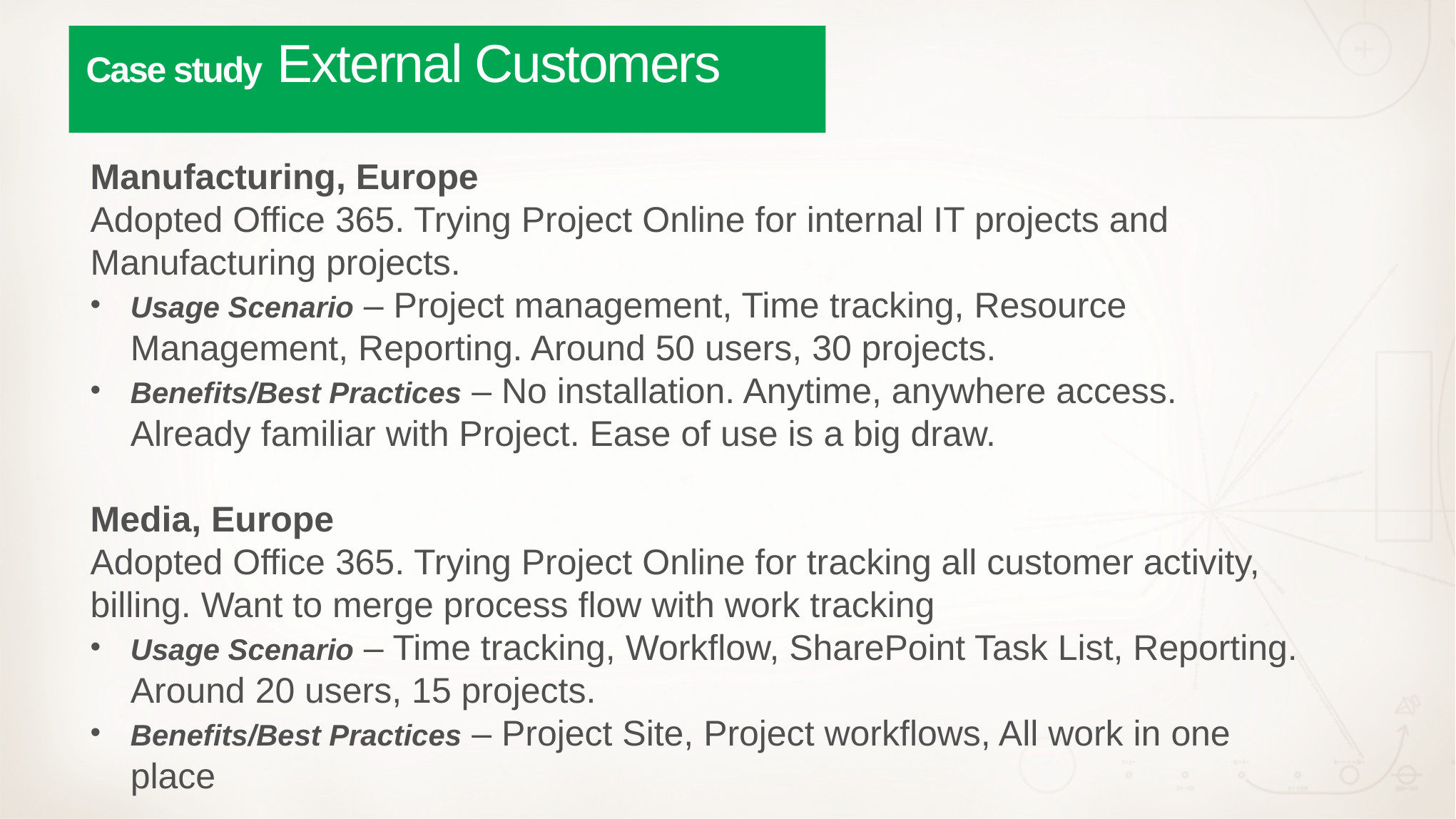

# Case study External Customers
Manufacturing, Europe
Adopted Office 365. Trying Project Online for internal IT projects and Manufacturing projects.
Usage Scenario – Project management, Time tracking, Resource Management, Reporting. Around 50 users, 30 projects.
Benefits/Best Practices – No installation. Anytime, anywhere access. Already familiar with Project. Ease of use is a big draw.

Media, Europe
Adopted Office 365. Trying Project Online for tracking all customer activity, billing. Want to merge process flow with work tracking
Usage Scenario – Time tracking, Workflow, SharePoint Task List, Reporting. Around 20 users, 15 projects.
Benefits/Best Practices – Project Site, Project workflows, All work in one place